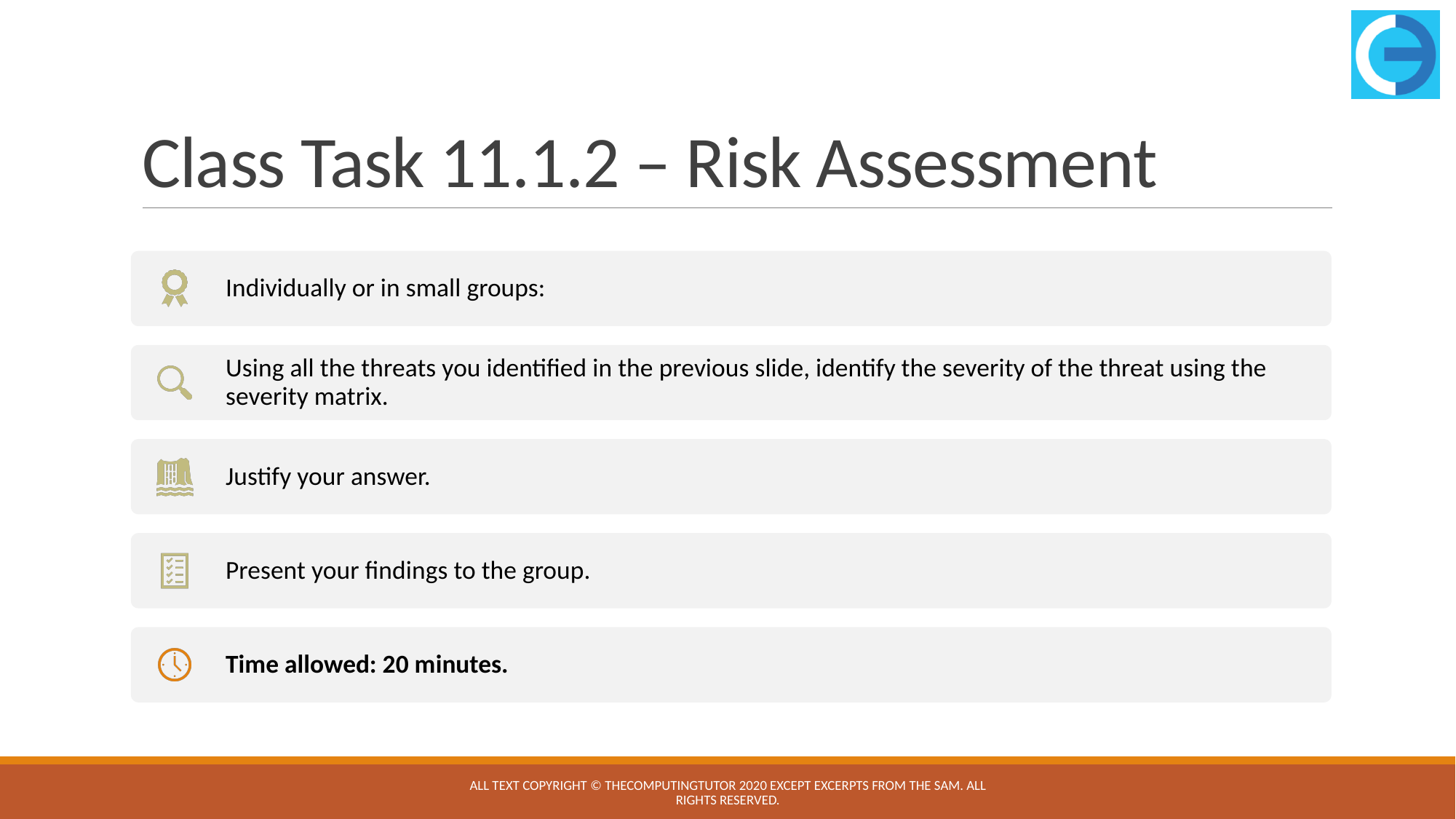

# Class Task 11.1.2 – Risk Assessment
Individually or in small groups:
Using all the threats you identified in the previous slide, identify the severity of the threat using the severity matrix.
Justify your answer.
Present your findings to the group.
Time allowed: 20 minutes.
All text copyright © TheComputingTutor 2020 except excerpts from the SAM. All rights Reserved.